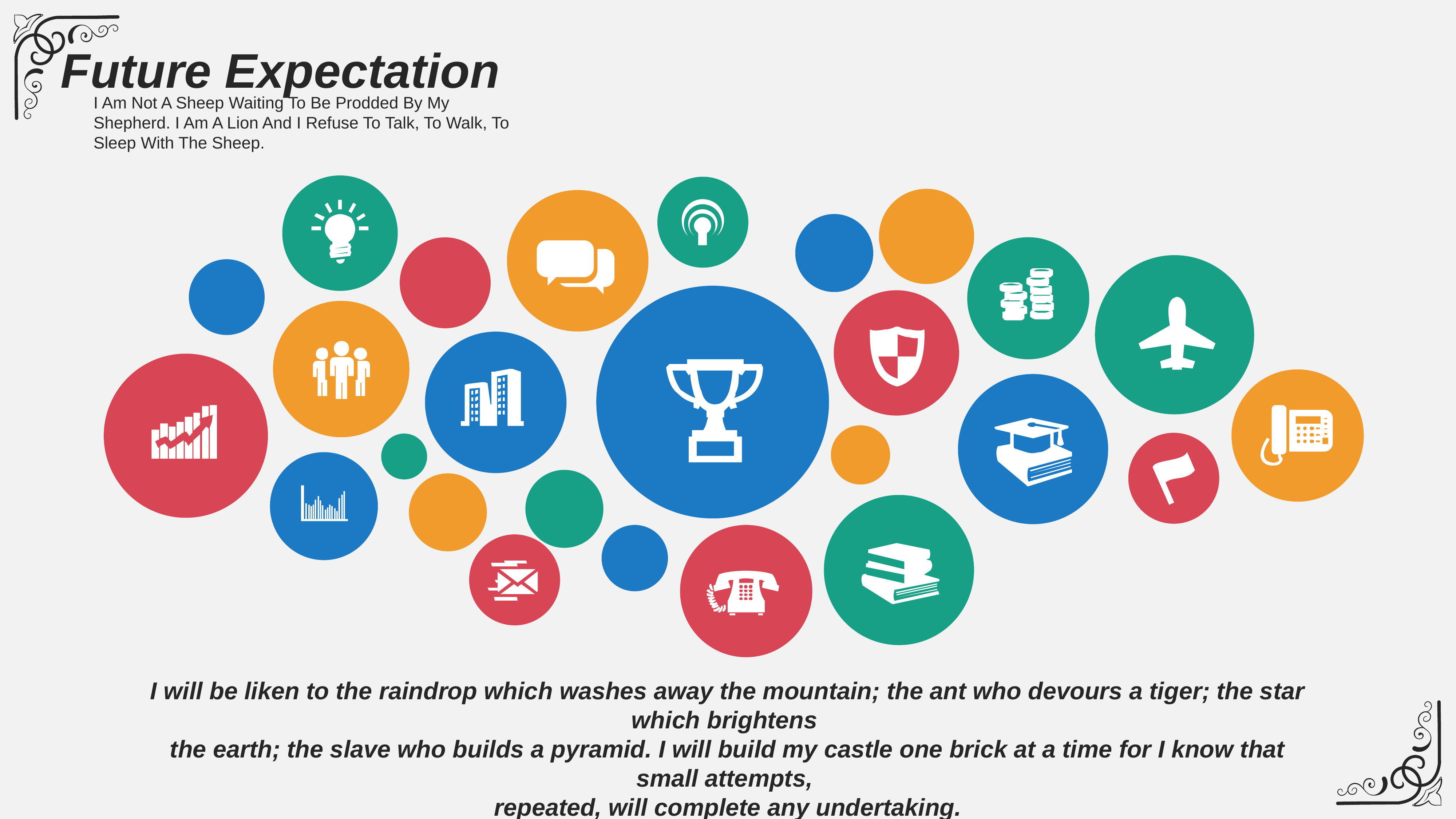

Future Expectation
I Am Not A Sheep Waiting To Be Prodded By My Shepherd. I Am A Lion And I Refuse To Talk, To Walk, To Sleep With The Sheep.

I will be liken to the raindrop which washes away the mountain; the ant who devours a tiger; the star which brightens
the earth; the slave who builds a pyramid. I will build my castle one brick at a time for I know that small attempts,
repeated, will complete any undertaking.